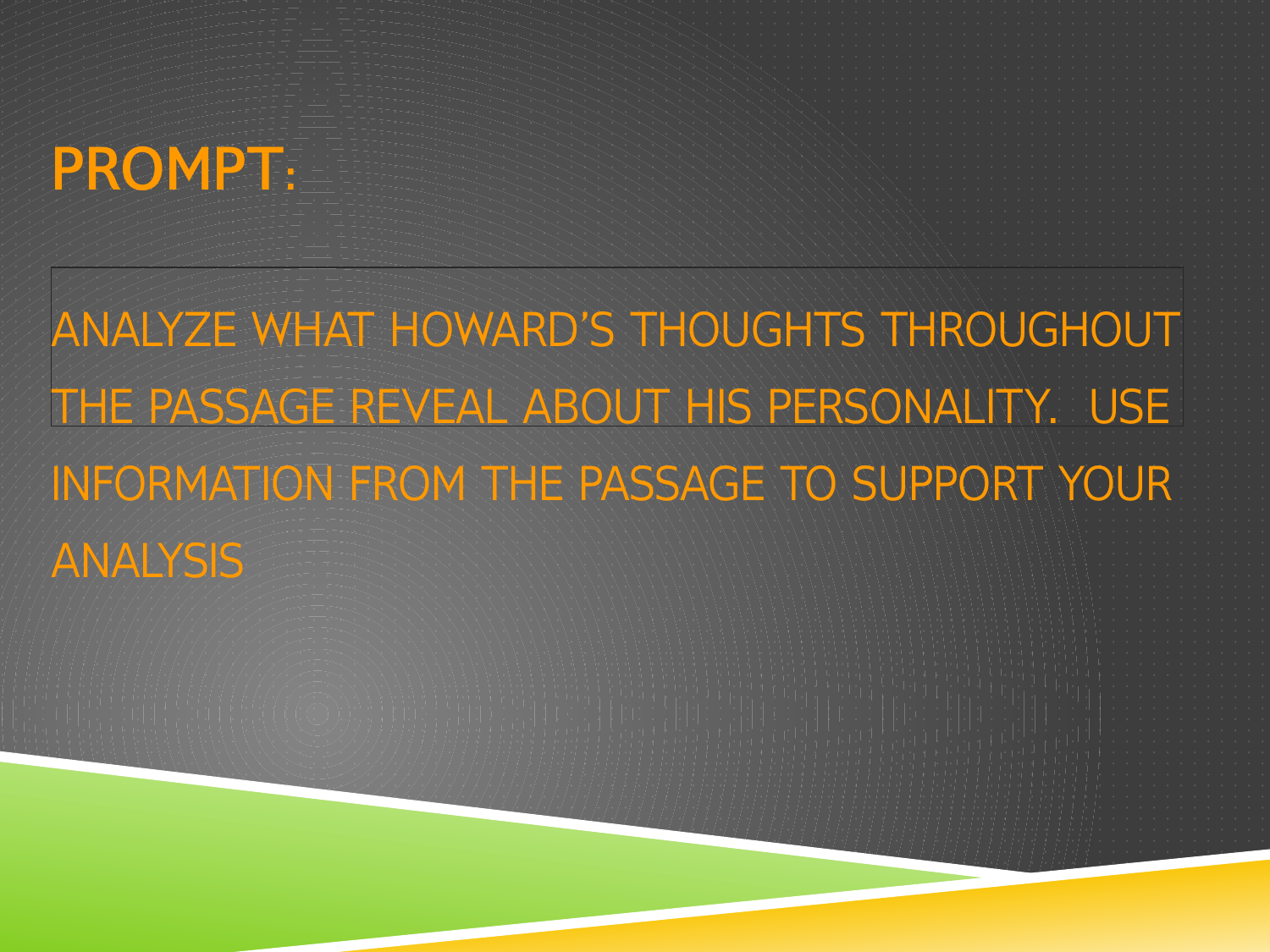

PROMPT:

ANALYZE WHAT HOWARD’S THOUGHTS THROUGHOUT THE PASSAGE REVEAL ABOUT HIS PERSONALITY.  USE INFORMATION FROM THE PASSAGE TO SUPPORT YOUR ANALYSIS